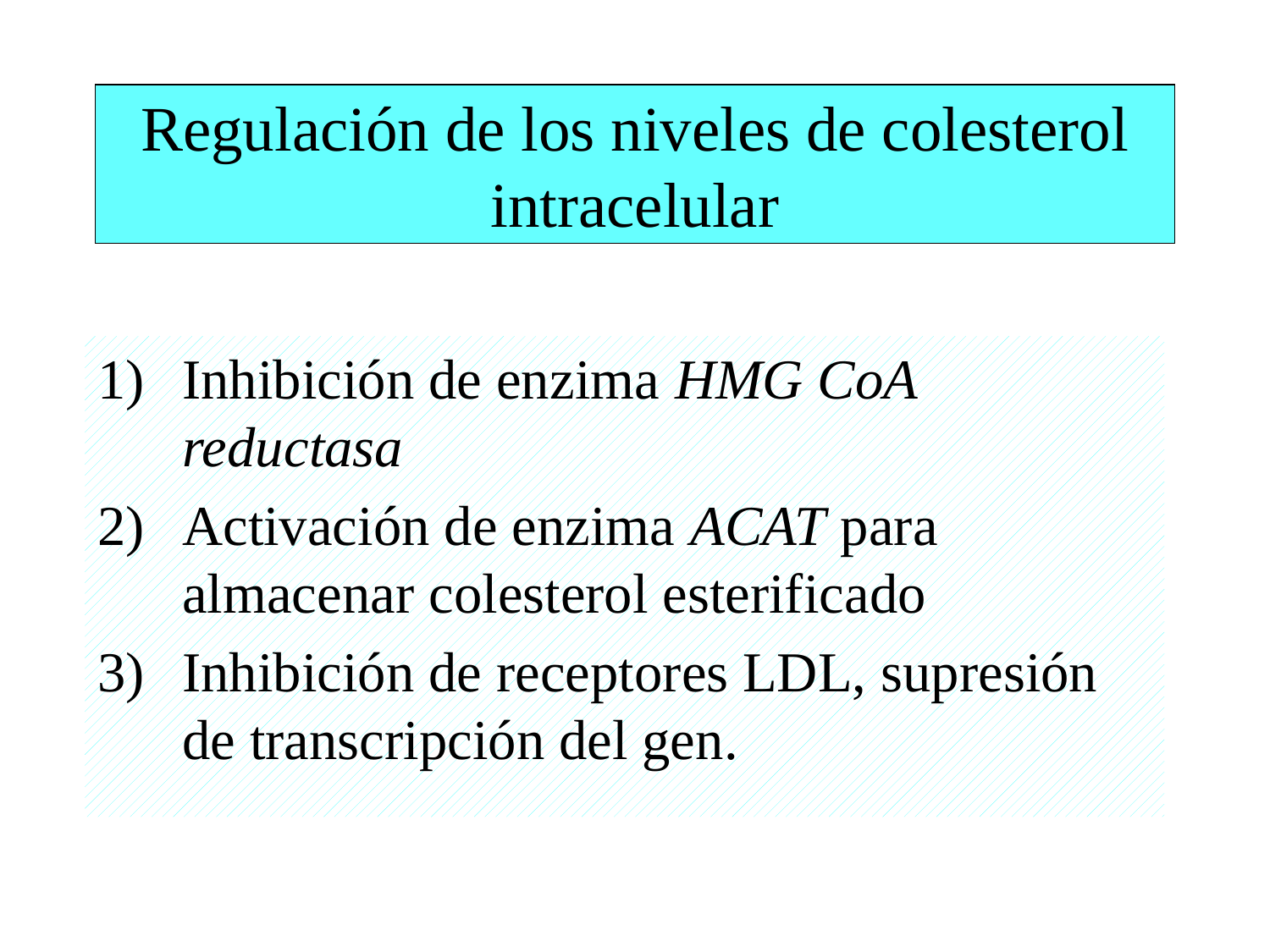

# Regulación de los niveles de colesterol intracelular
Inhibición de enzima HMG CoA reductasa
Activación de enzima ACAT para almacenar colesterol esterificado
Inhibición de receptores LDL, supresión de transcripción del gen.